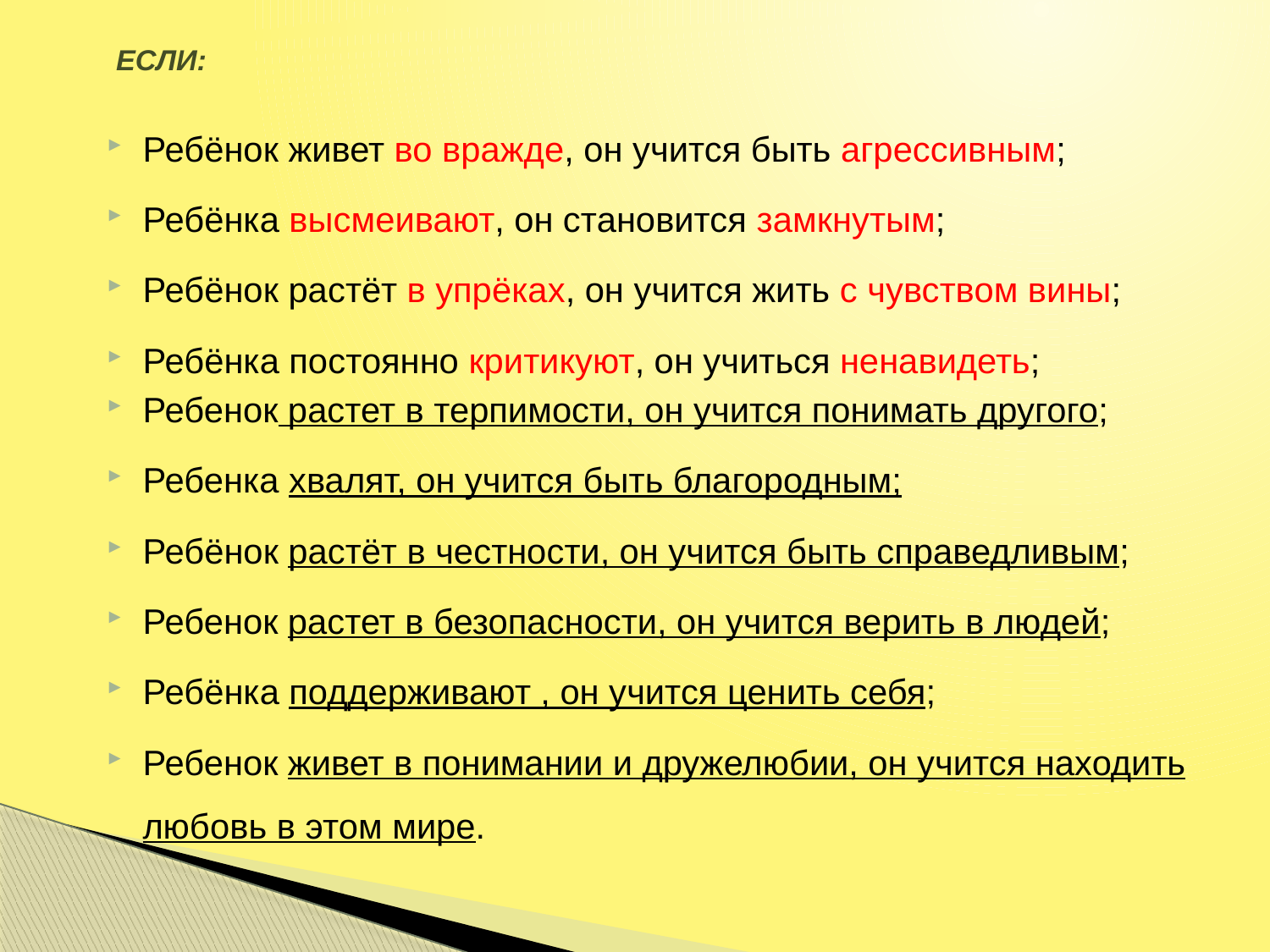

# ЕСЛИ:
Ребёнок живет во вражде, он учится быть агрессивным;
Ребёнка высмеивают, он становится замкнутым;
Ребёнок растёт в упрёках, он учится жить с чувством вины;
Ребёнка постоянно критикуют, он учиться ненавидеть;
Ребенок растет в терпимости, он учится понимать другого;
Ребенка хвалят, он учится быть благородным;
Ребёнок растёт в честности, он учится быть справедливым;
Ребенок растет в безопасности, он учится верить в людей;
Ребёнка поддерживают , он учится ценить себя;
Ребенок живет в понимании и дружелюбии, он учится находить любовь в этом мире.